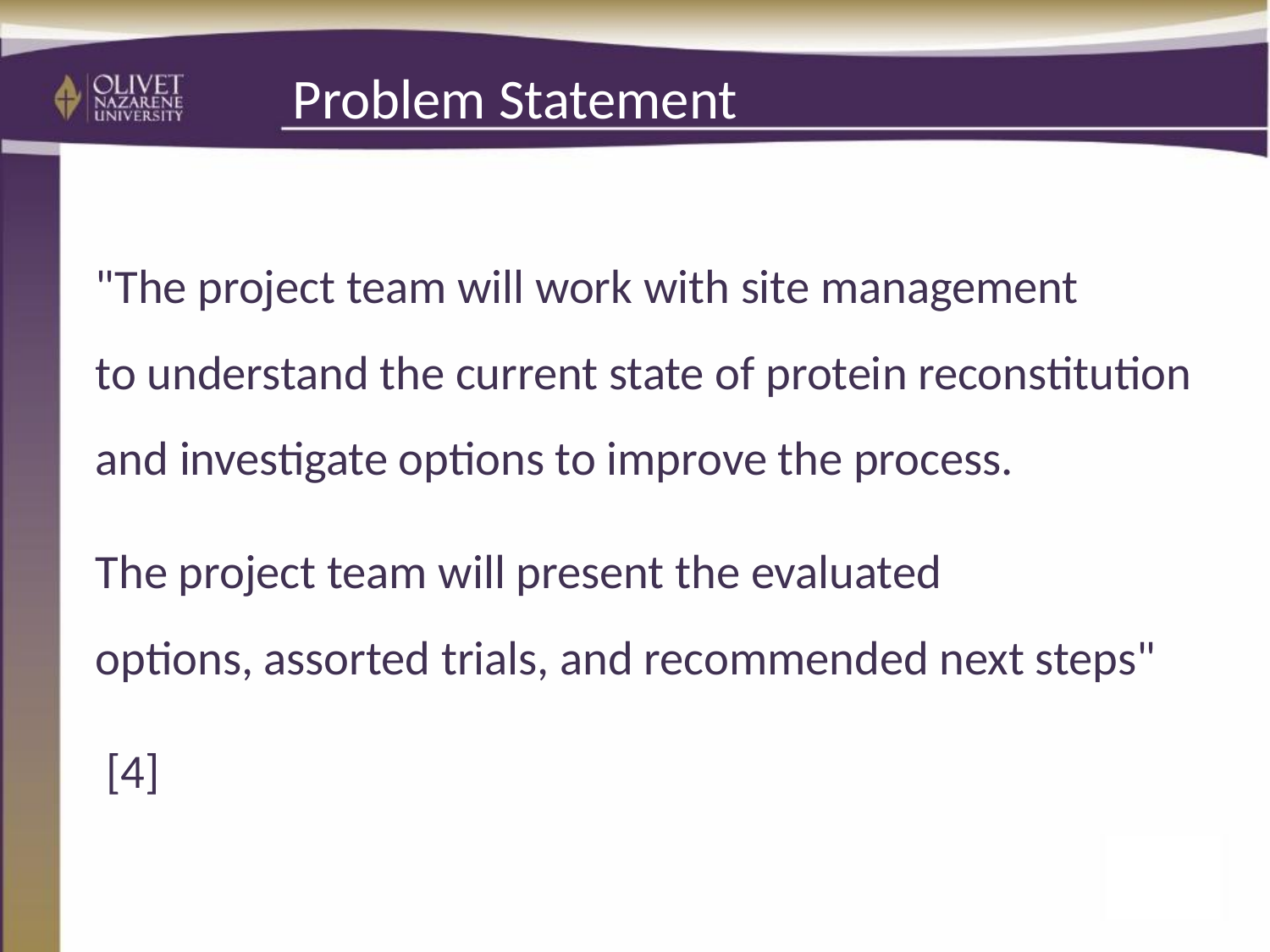

# Problem Statement
"The project team will work with site management to understand the current state of protein reconstitution and investigate options to improve the process.
The project team will present the evaluated options, assorted trials, and recommended next steps"
 [4]